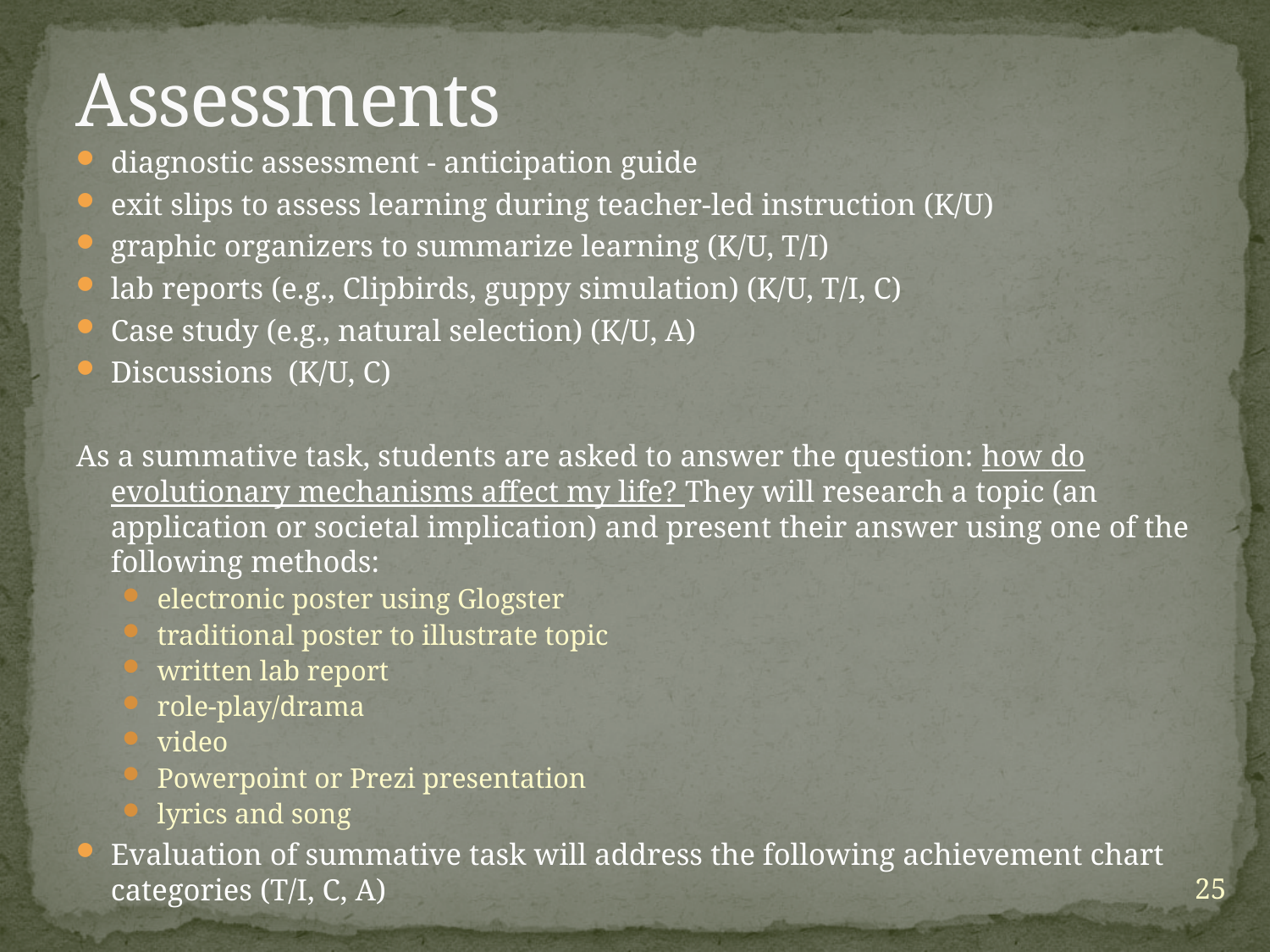

# Assessments
diagnostic assessment - anticipation guide
exit slips to assess learning during teacher-led instruction (K/U)
graphic organizers to summarize learning (K/U, T/I)
lab reports (e.g., Clipbirds, guppy simulation) (K/U, T/I, C)
Case study (e.g., natural selection) (K/U, A)
Discussions  (K/U, C)

As a summative task, students are asked to answer the question: how do evolutionary mechanisms affect my life? They will research a topic (an application or societal implication) and present their answer using one of the following methods:
electronic poster using Glogster
traditional poster to illustrate topic
written lab report
role-play/drama
video
Powerpoint or Prezi presentation
lyrics and song
Evaluation of summative task will address the following achievement chart categories (T/I, C, A)
25